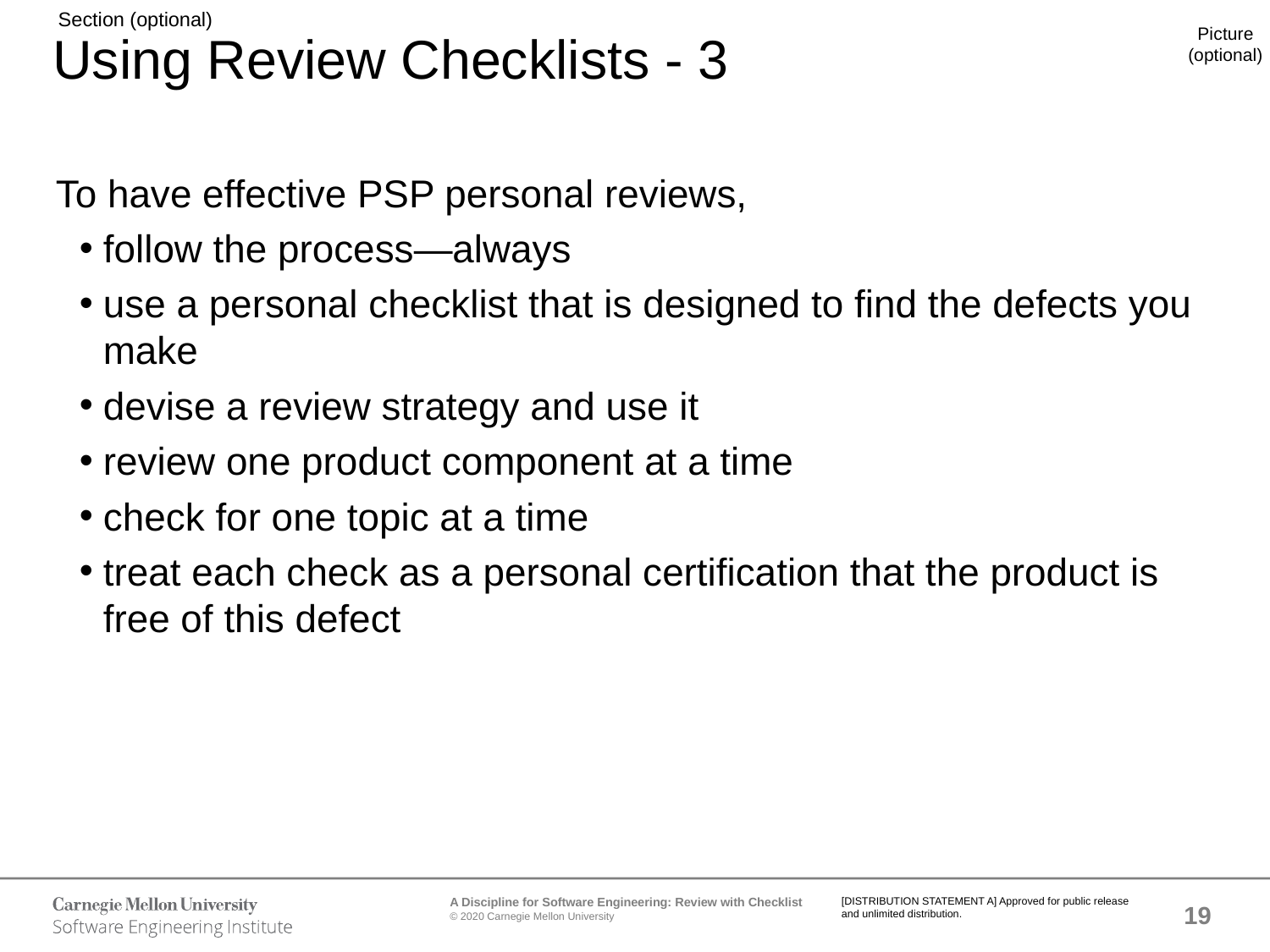

# Using Review Checklists - 3
To have effective PSP personal reviews,
follow the process—always
use a personal checklist that is designed to find the defects you make
devise a review strategy and use it
review one product component at a time
check for one topic at a time
treat each check as a personal certification that the product is free of this defect